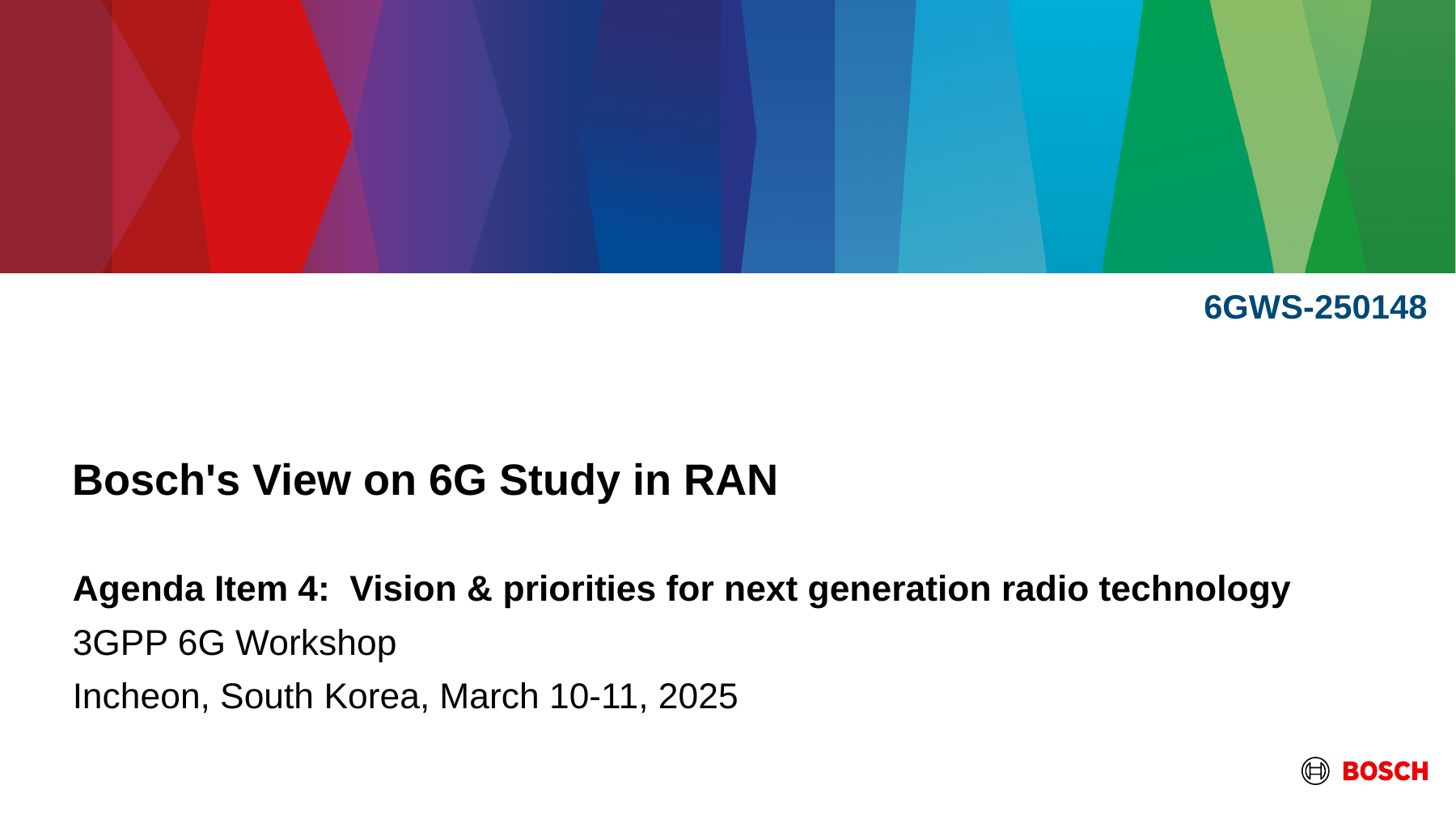

6GWS-250148
# Bosch's View on 6G Study in RAN
Agenda Item 4:  Vision & priorities for next generation radio technology
3GPP 6G Workshop
Incheon, South Korea, March 10-11, 2025